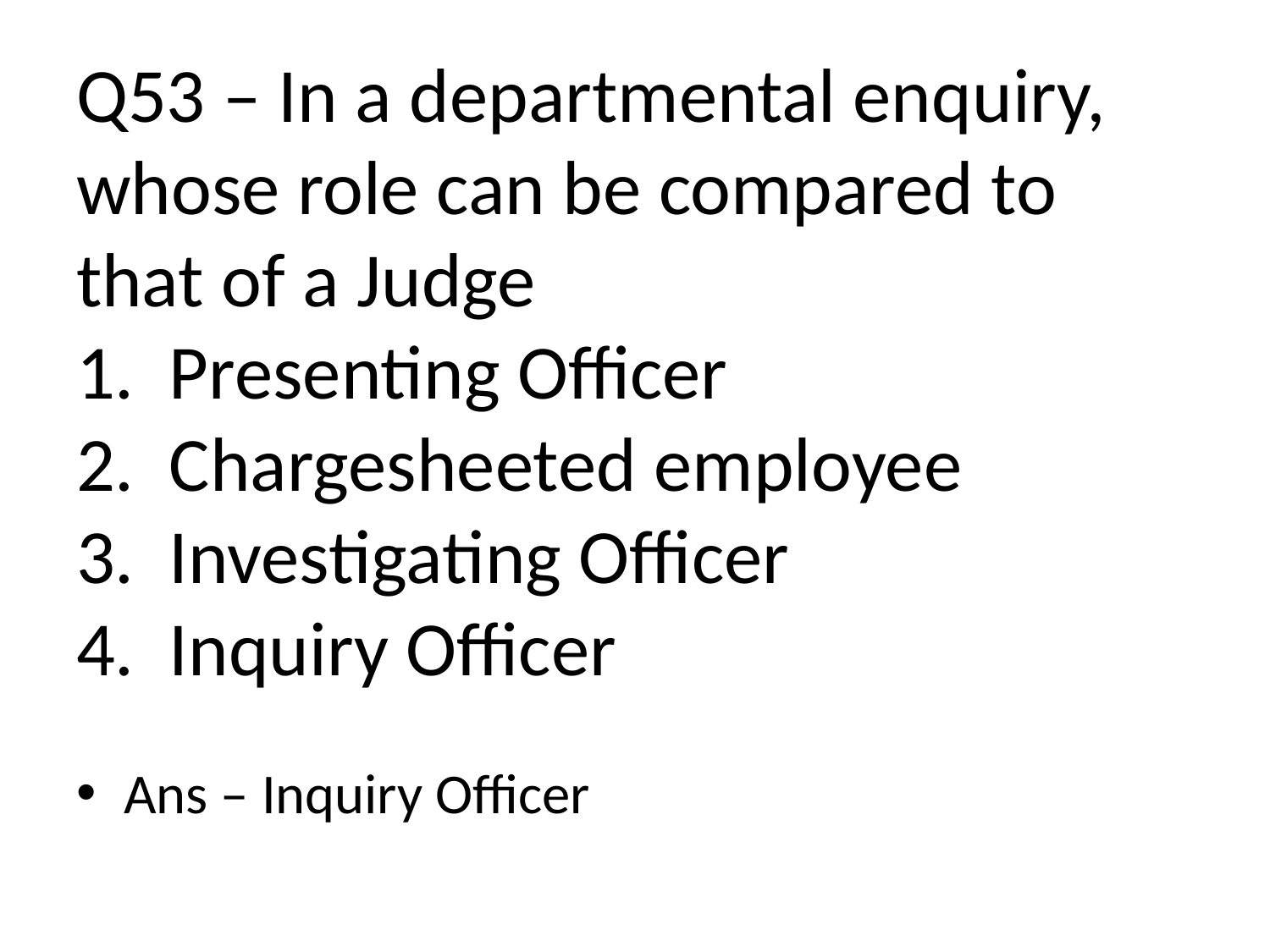

# Q53 – In a departmental enquiry, whose role can be compared to that of a Judge 1.  Presenting Officer 2.  Chargesheeted employee 3.  Investigating Officer 4.  Inquiry Officer
Ans – Inquiry Officer